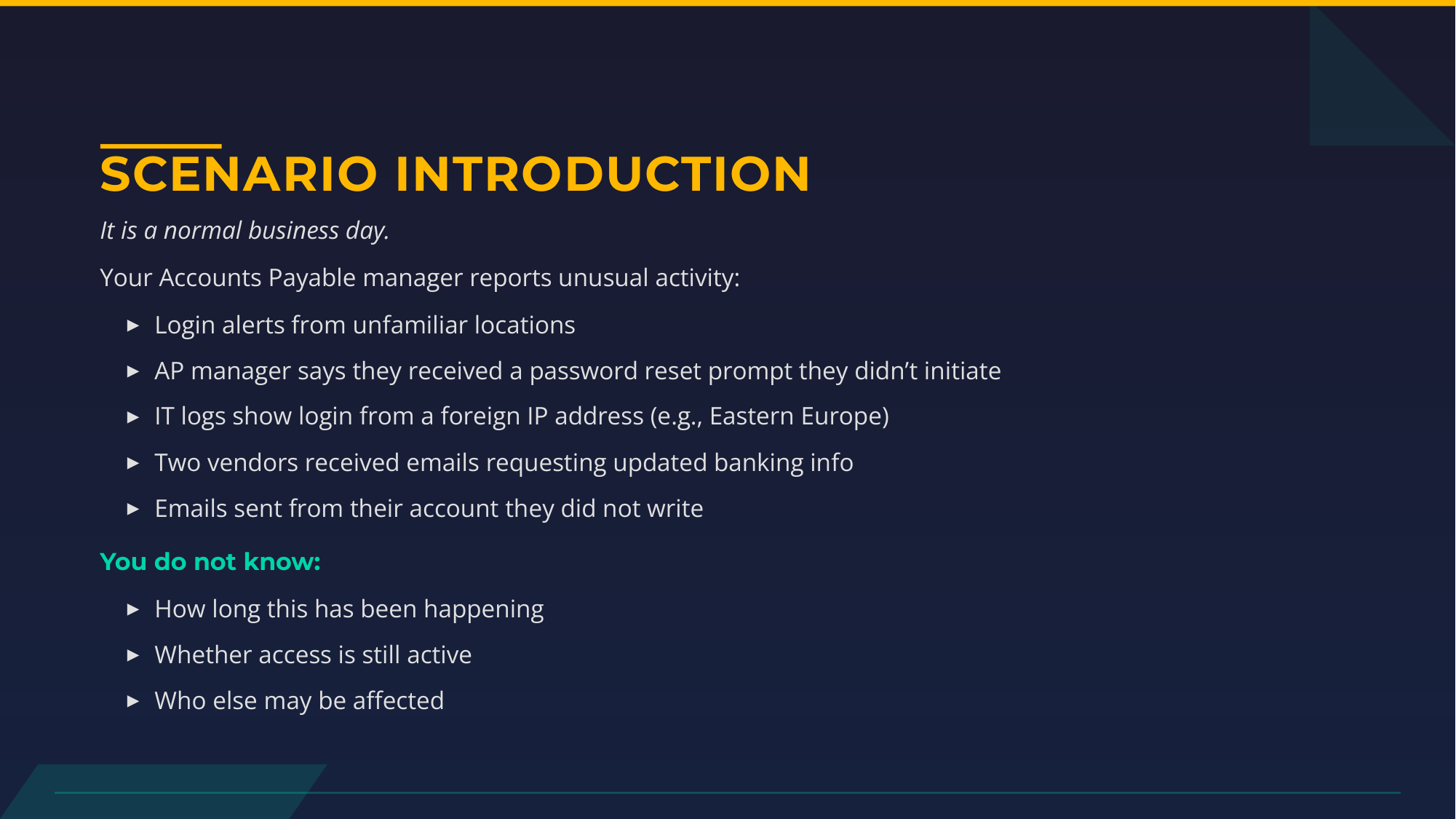

# SCENARIO INTRODUCTION

It is a normal business day.
Your Accounts Payable manager reports unusual activity:
Login alerts from unfamiliar locations
AP manager says they received a password reset prompt they didn’t initiate
IT logs show login from a foreign IP address (e.g., Eastern Europe)
Two vendors received emails requesting updated banking info
Emails sent from their account they did not write
You do not know:
How long this has been happening
Whether access is still active
Who else may be affected